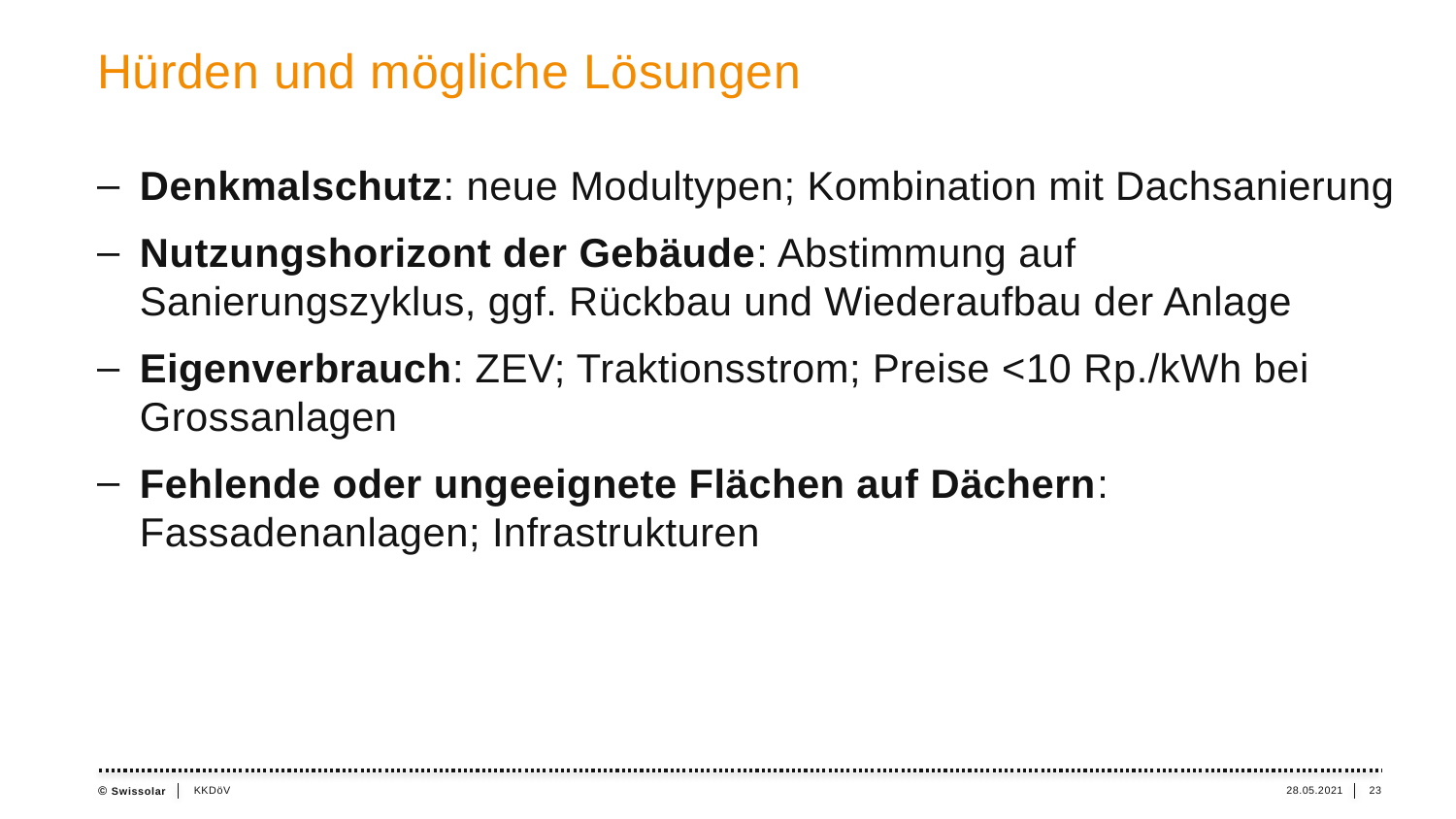

# Hürden und mögliche Lösungen
Denkmalschutz: neue Modultypen; Kombination mit Dachsanierung
Nutzungshorizont der Gebäude: Abstimmung auf Sanierungszyklus, ggf. Rückbau und Wiederaufbau der Anlage
Eigenverbrauch: ZEV; Traktionsstrom; Preise <10 Rp./kWh bei Grossanlagen
Fehlende oder ungeeignete Flächen auf Dächern: Fassadenanlagen; Infrastrukturen
KKDöV
28.05.2021
23